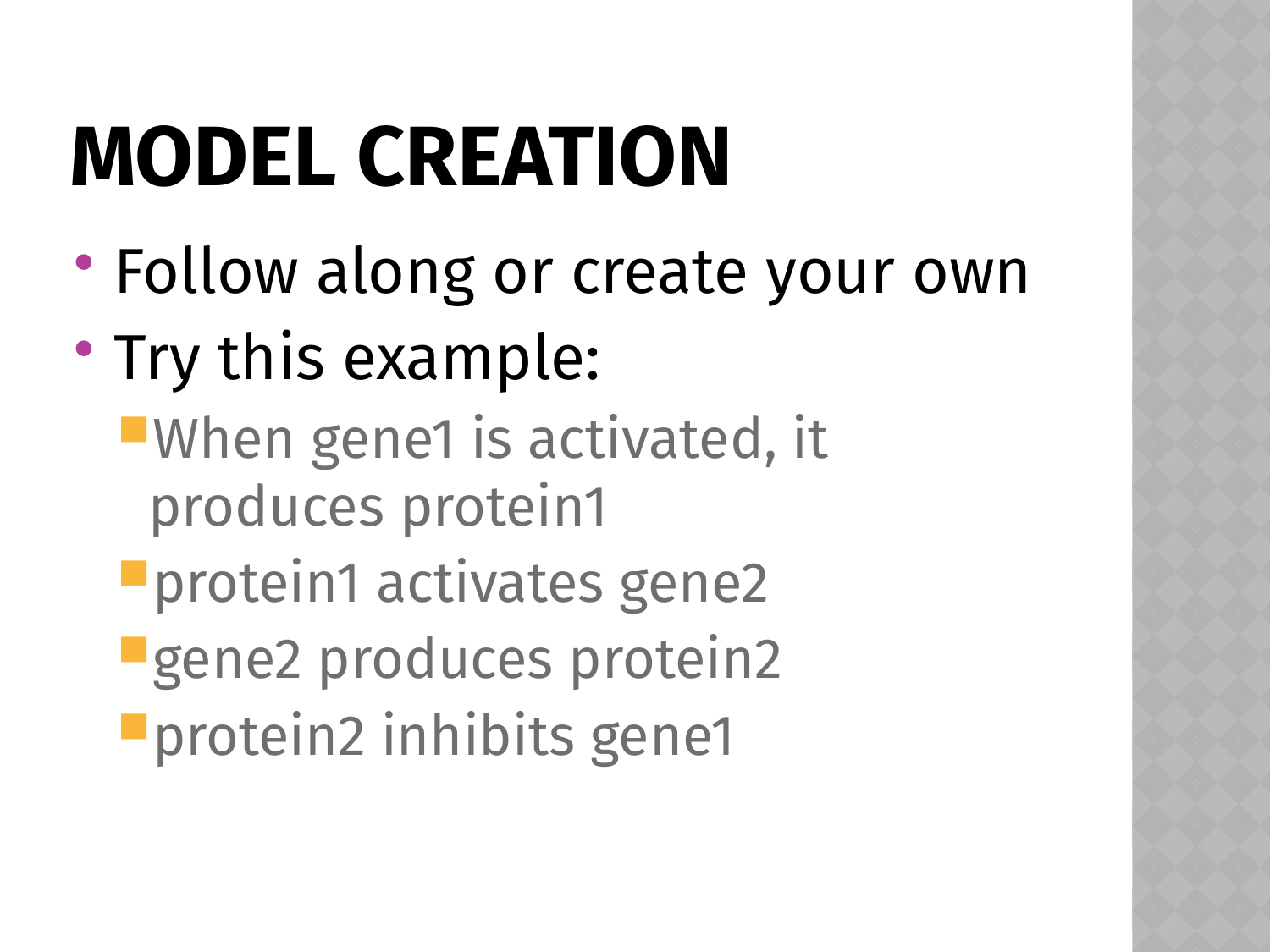

# Model creation
Follow along or create your own
Try this example:
When gene1 is activated, it produces protein1
protein1 activates gene2
gene2 produces protein2
protein2 inhibits gene1